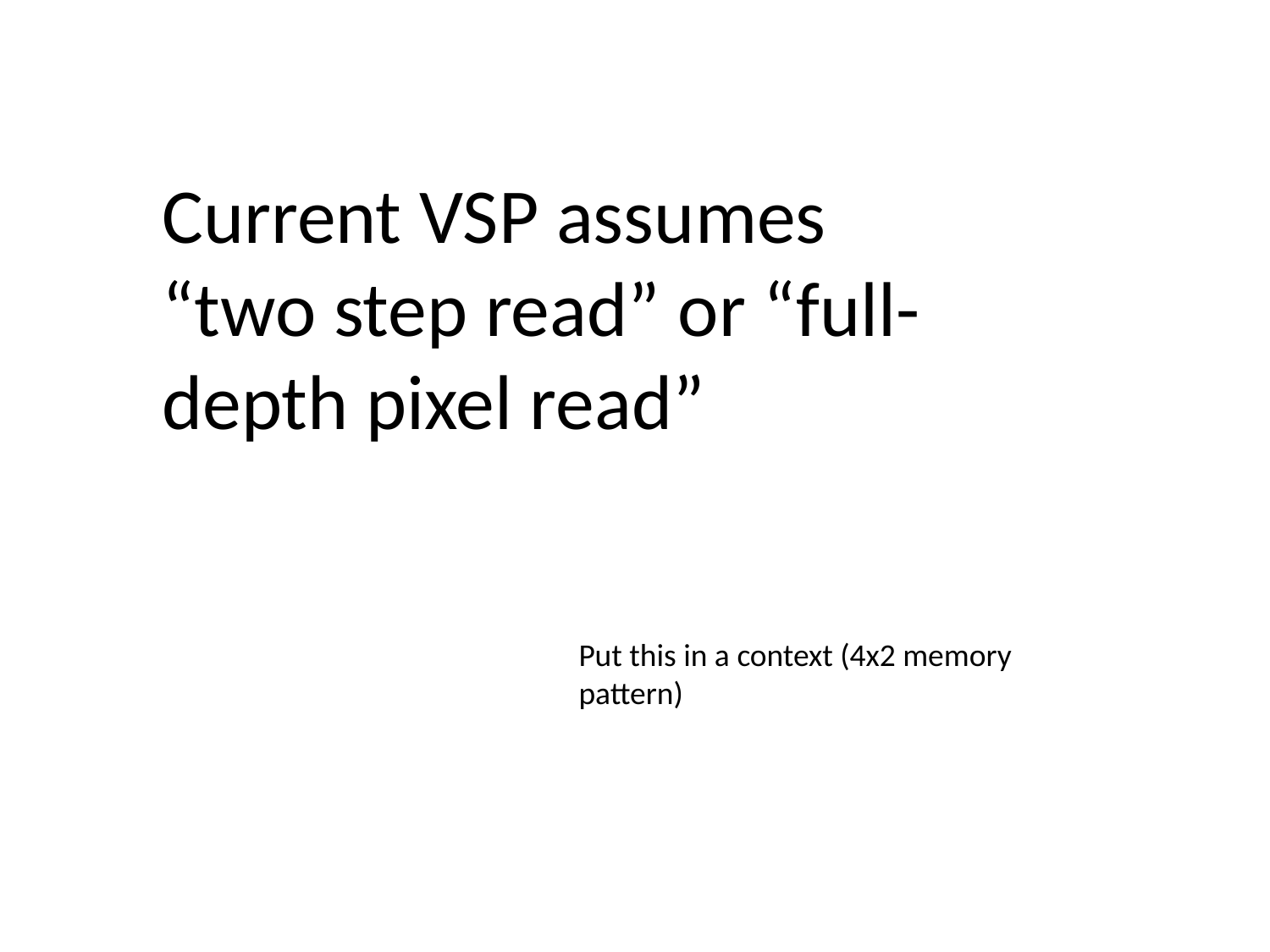

Current VSP assumes “two step read” or “full-depth pixel read”
Put this in a context (4x2 memory pattern)